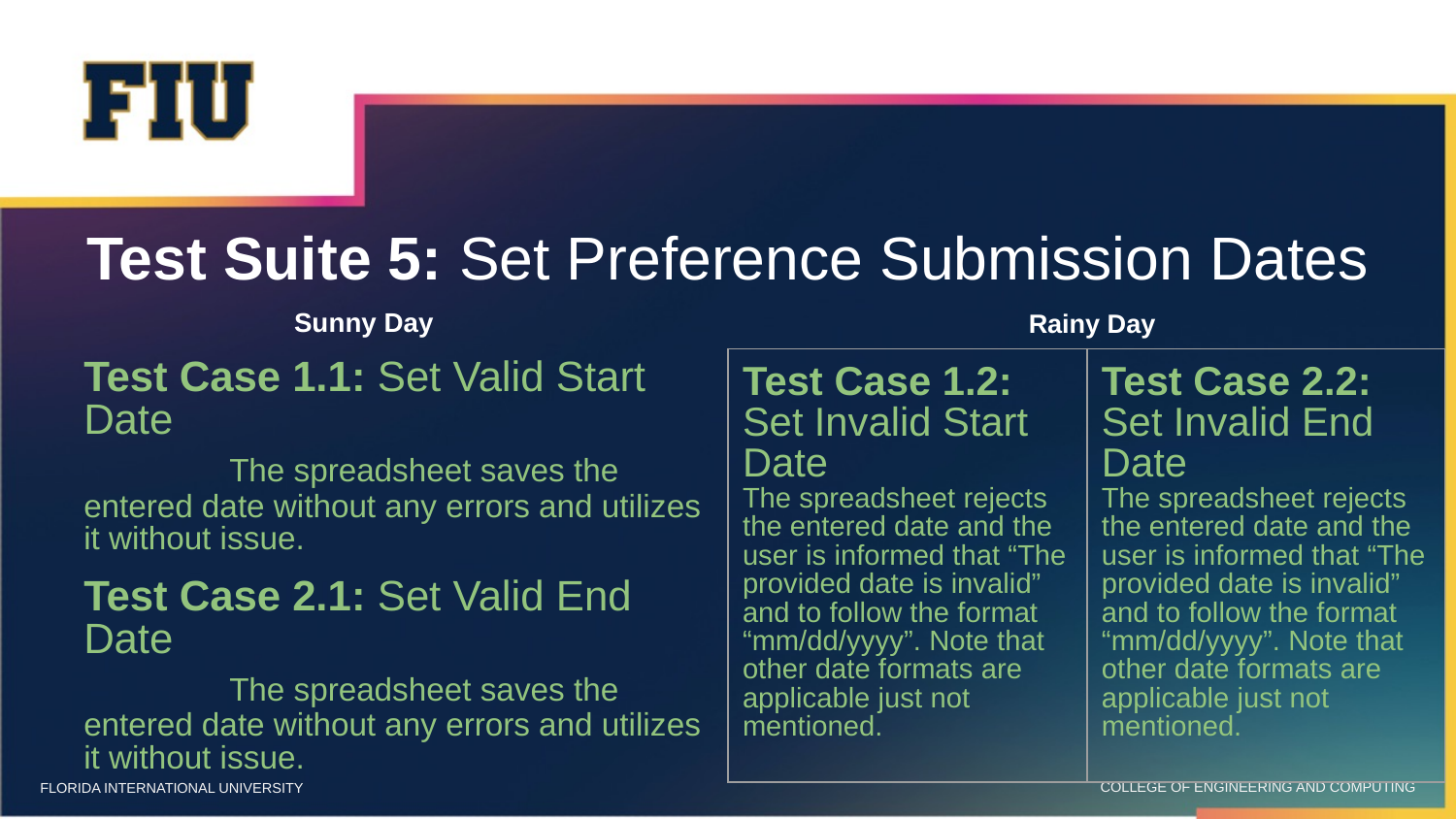

# Test Suite 5: Set Preference Submission Dates
Sunny Day
Test Case 1.1: Set Valid Start Date
	The spreadsheet saves the entered date without any errors and utilizes it without issue.
Test Case 2.1: Set Valid End Date
	The spreadsheet saves the entered date without any errors and utilizes it without issue.
Rainy Day
| Test Case 1.2: Set Invalid Start Date The spreadsheet rejects the entered date and the user is informed that “The provided date is invalid” and to follow the format “mm/dd/yyyy”. Note that other date formats are applicable just not mentioned. | Test Case 2.2: Set Invalid End Date The spreadsheet rejects the entered date and the user is informed that “The provided date is invalid” and to follow the format “mm/dd/yyyy”. Note that other date formats are applicable just not mentioned. |
| --- | --- |